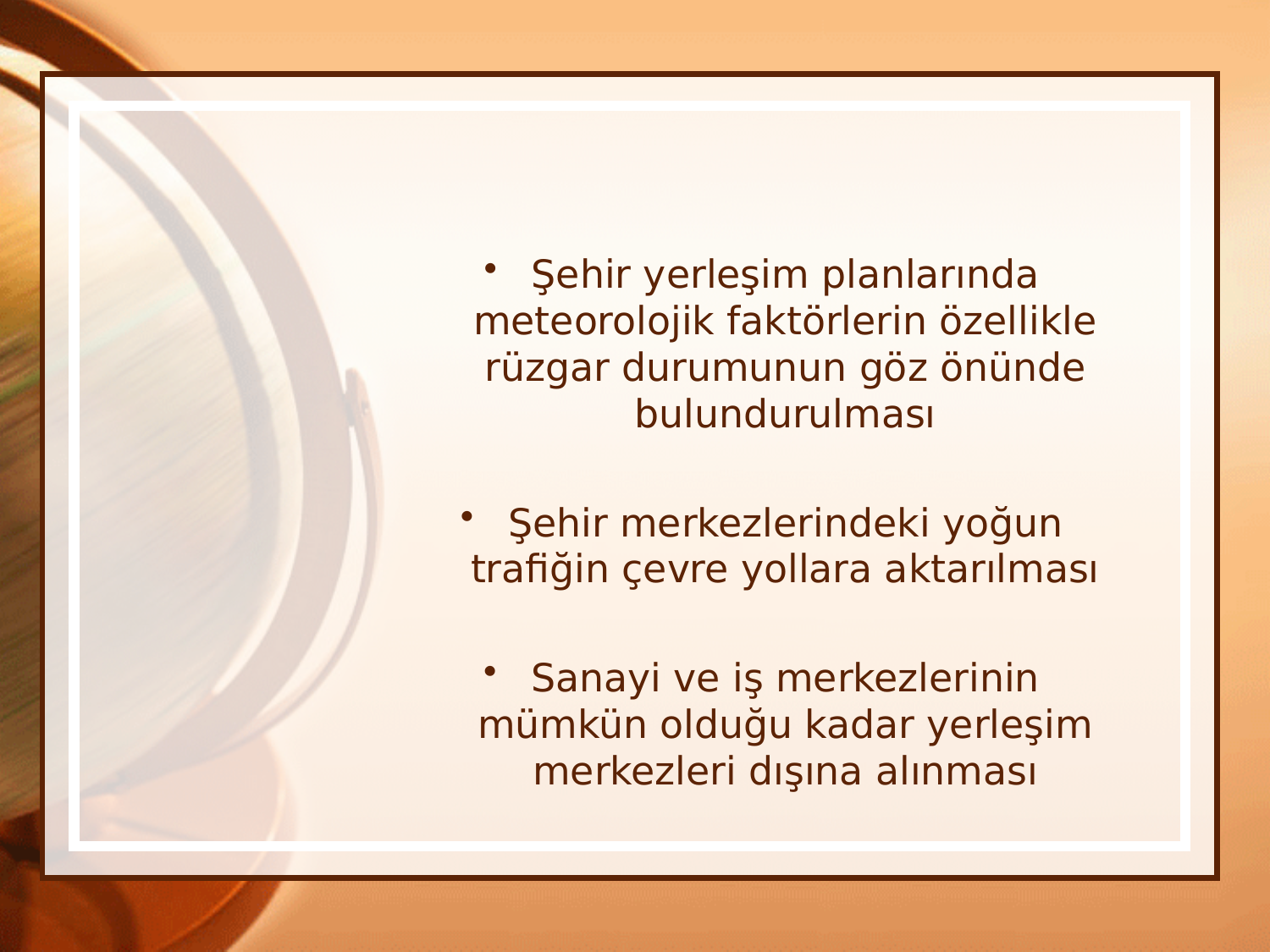

#
Şehir yerleşim planlarında meteorolojik faktörlerin özellikle rüzgar durumunun göz önünde bulundurulması

Şehir merkezlerindeki yoğun trafiğin çevre yollara aktarılması

Sanayi ve iş merkezlerinin mümkün olduğu kadar yerleşim merkezleri dışına alınması